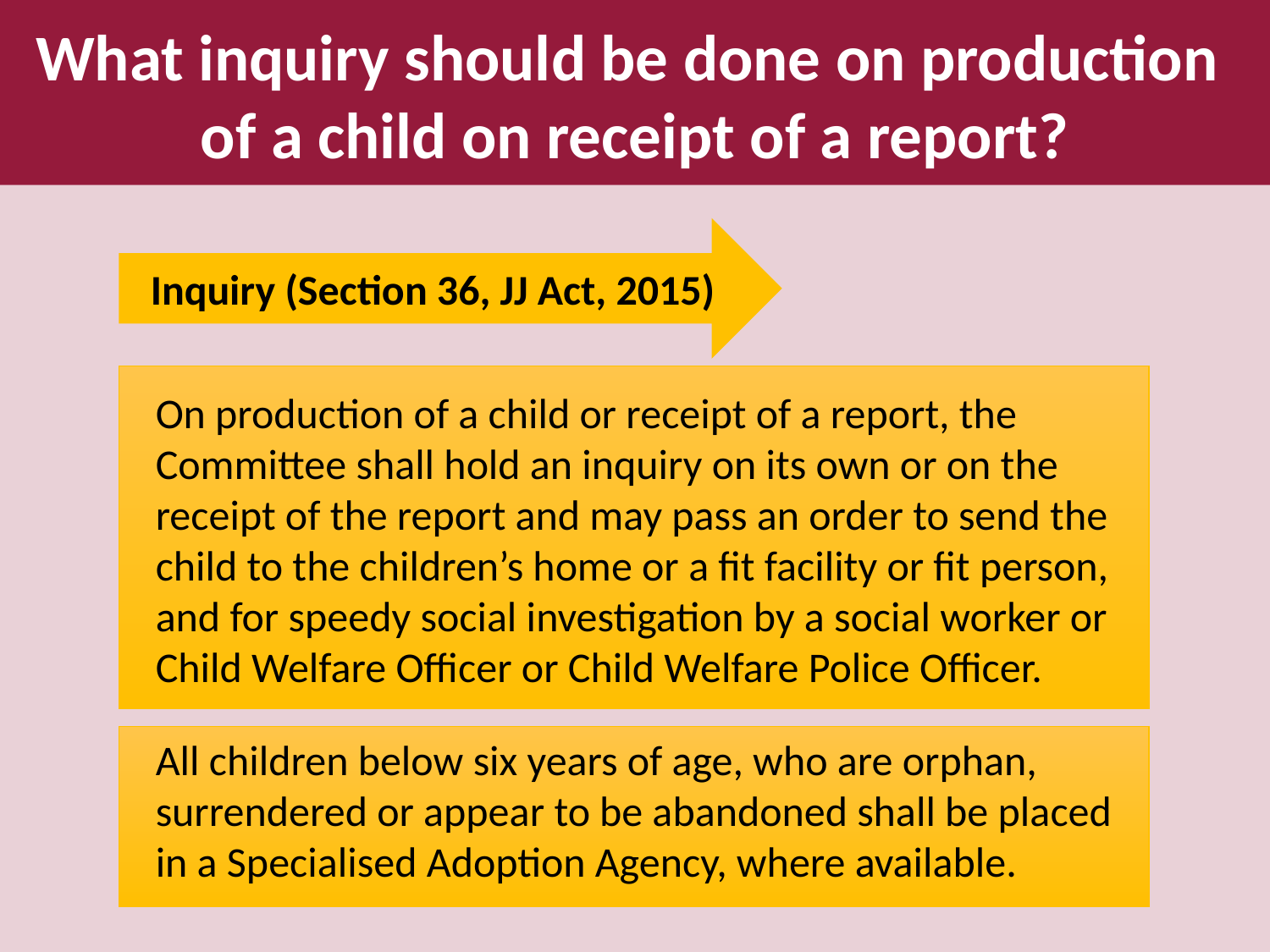

What inquiry should be done on production
of a child on receipt of a report?
Inquiry (Section 36, JJ Act, 2015)

On production of a child or receipt of a report, the Committee shall hold an inquiry on its own or on the receipt of the report and may pass an order to send the child to the children’s home or a fit facility or fit person, and for speedy social investigation by a social worker or Child Welfare Officer or Child Welfare Police Officer.
All children below six years of age, who are orphan, surrendered or appear to be abandoned shall be placed in a Specialised Adoption Agency, where available.